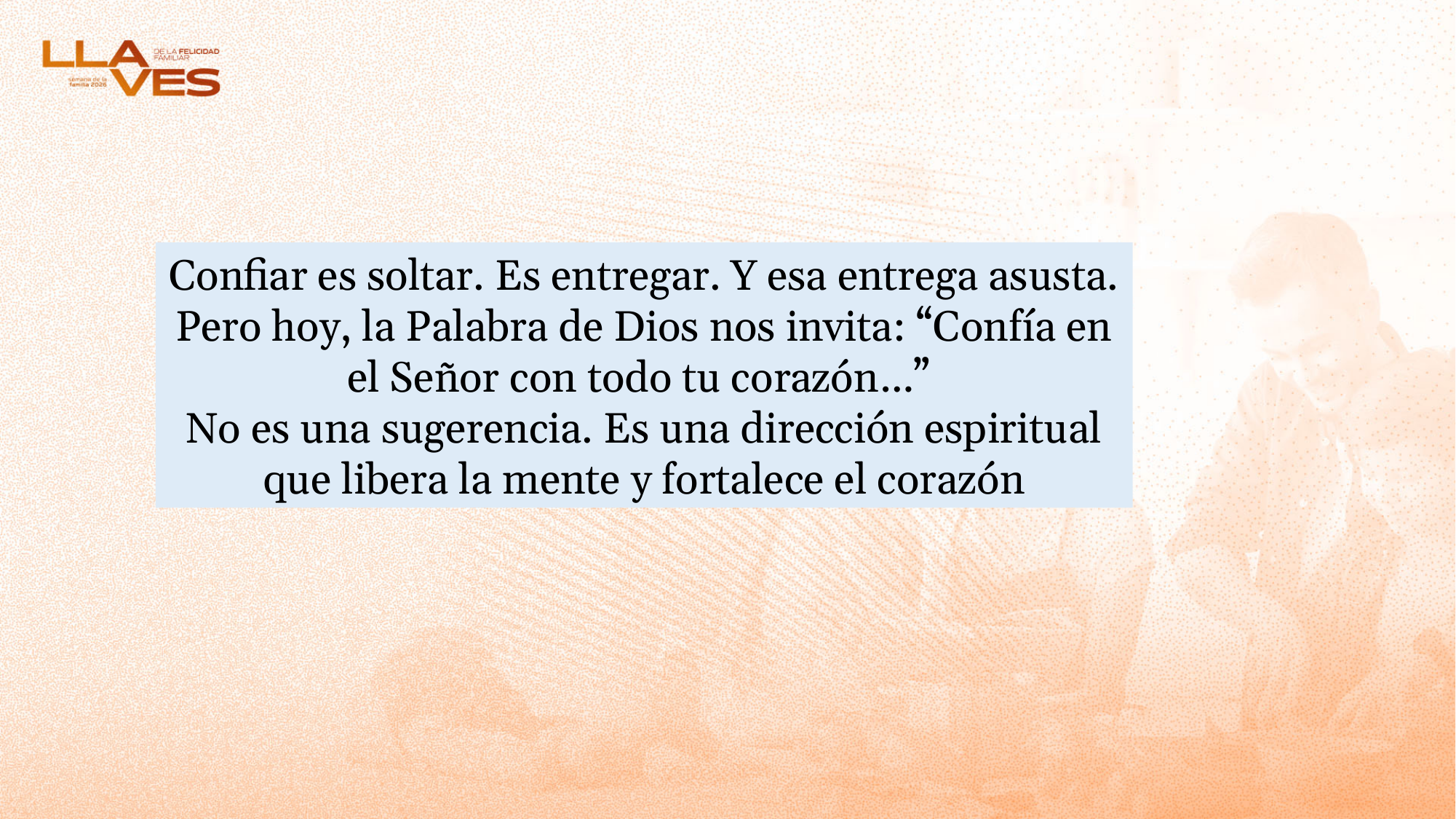

Confiar es soltar. Es entregar. Y esa entrega asusta.
Pero hoy, la Palabra de Dios nos invita: “Confía en el Señor con todo tu corazón…”
No es una sugerencia. Es una dirección espiritual que libera la mente y fortalece el corazón